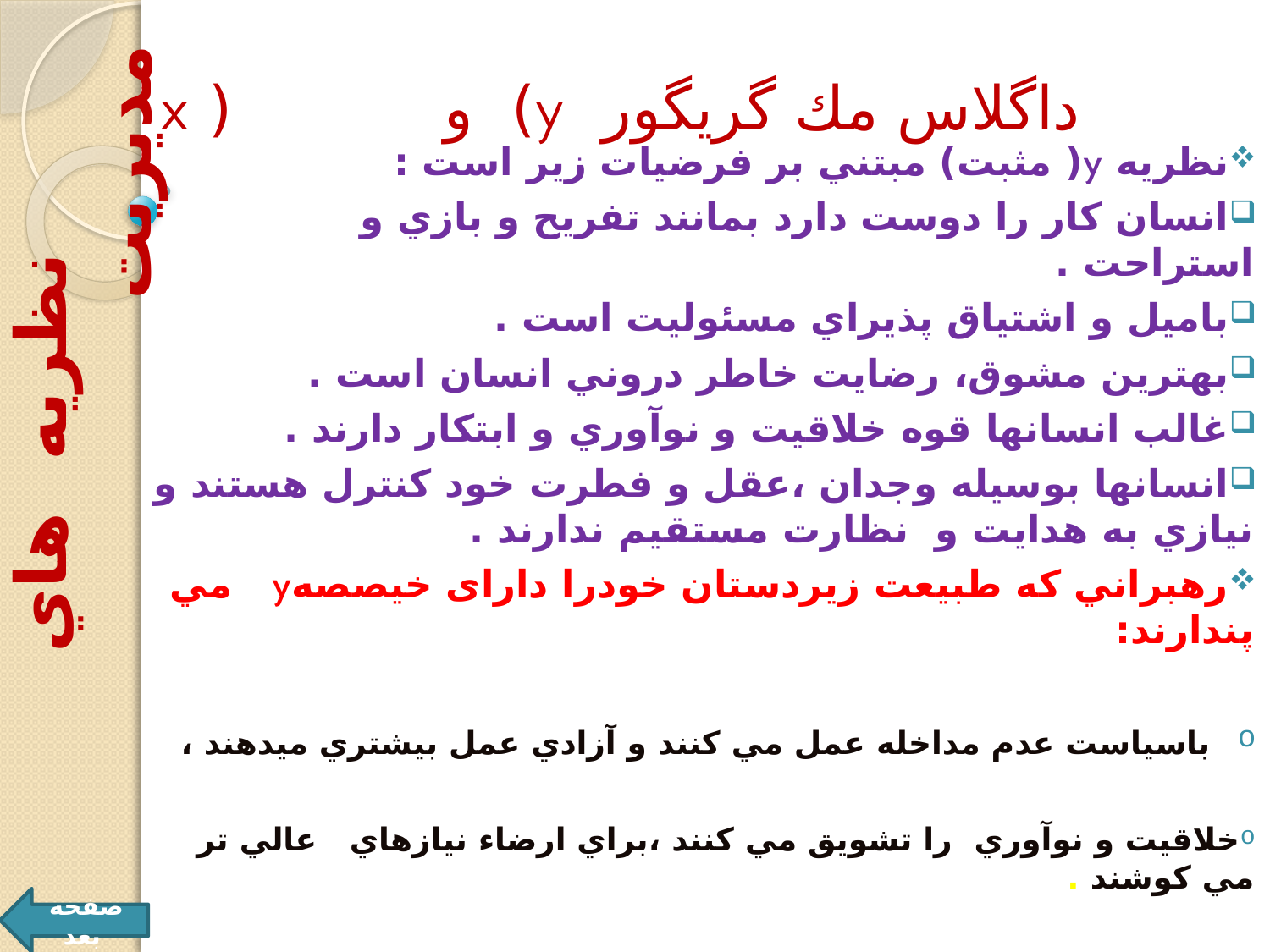

# داگلاس مك گريگور  y)  و           ( x
نظريه y( مثبت) مبتني بر فرضيات زير است :
انسان كار را دوست دارد بمانند تفريح و بازي و استراحت .
باميل و اشتياق پذيراي مسئوليت است .
بهترين مشوق، رضايت خاطر دروني انسان است .
غالب انسانها قوه خلاقيت و نوآوري و ابتكار دارند .
انسانها بوسيله وجدان ،عقل و فطرت خود كنترل هستند و نيازي به هدايت و  نظارت مستقيم ندارند .
رهبراني كه طبيعت زيردستان خودرا دارای خيصصهy   مي پندارند:

  باسياست عدم مداخله عمل مي كنند و آزادي عمل بيشتري ميدهند ،

خلاقيت و نوآوري  را تشويق مي كنند ،براي ارضاء نيازهاي   عالي تر  مي كوشند .

    نظريه هاي مديريت
صفحه  بعد